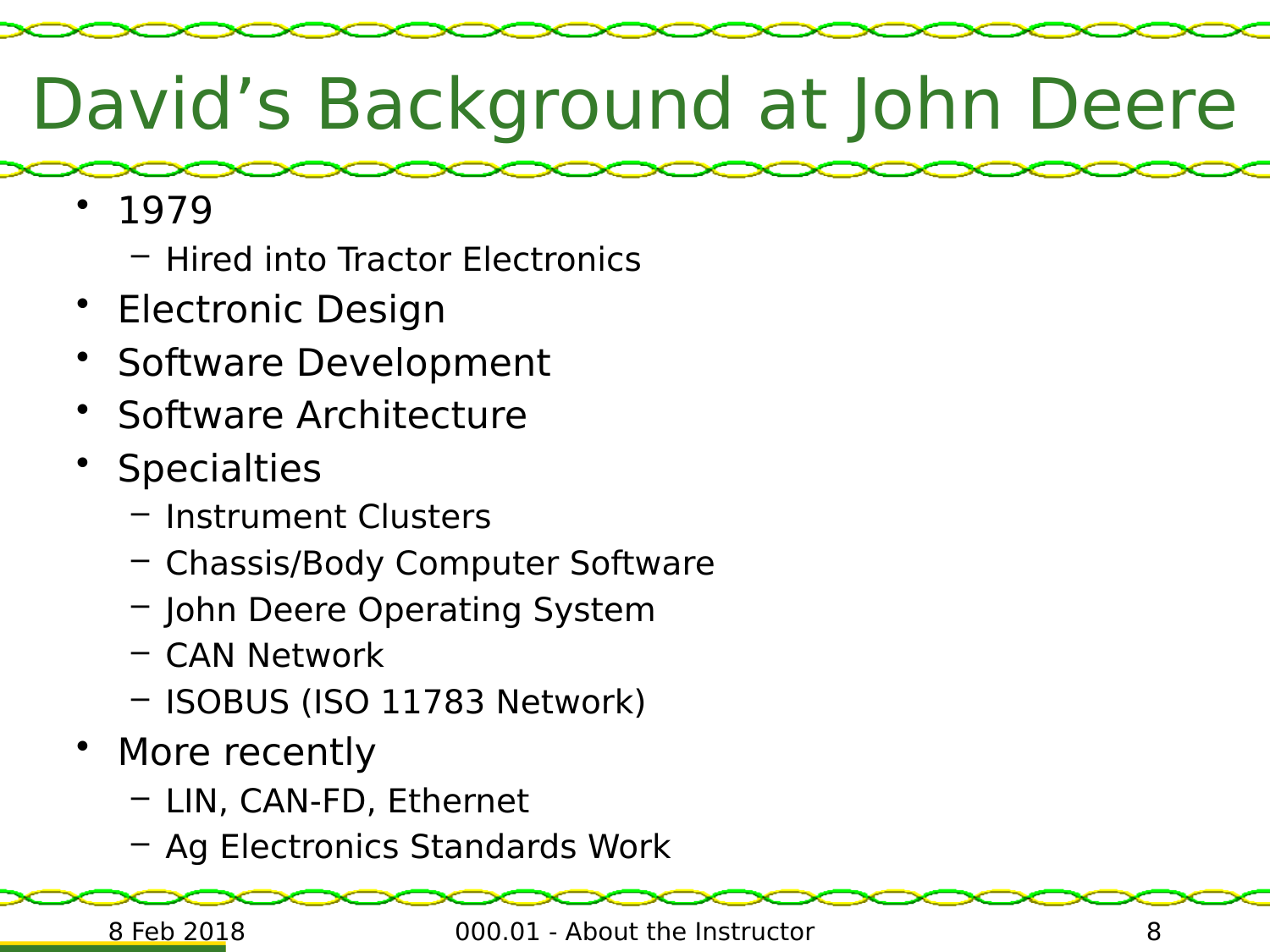

# David’s Background at John Deere
1979
Hired into Tractor Electronics
Electronic Design
Software Development
Software Architecture
Specialties
Instrument Clusters
Chassis/Body Computer Software
John Deere Operating System
CAN Network
ISOBUS (ISO 11783 Network)
More recently
LIN, CAN-FD, Ethernet
Ag Electronics Standards Work
8 Feb 2018
000.01 - About the Instructor
8